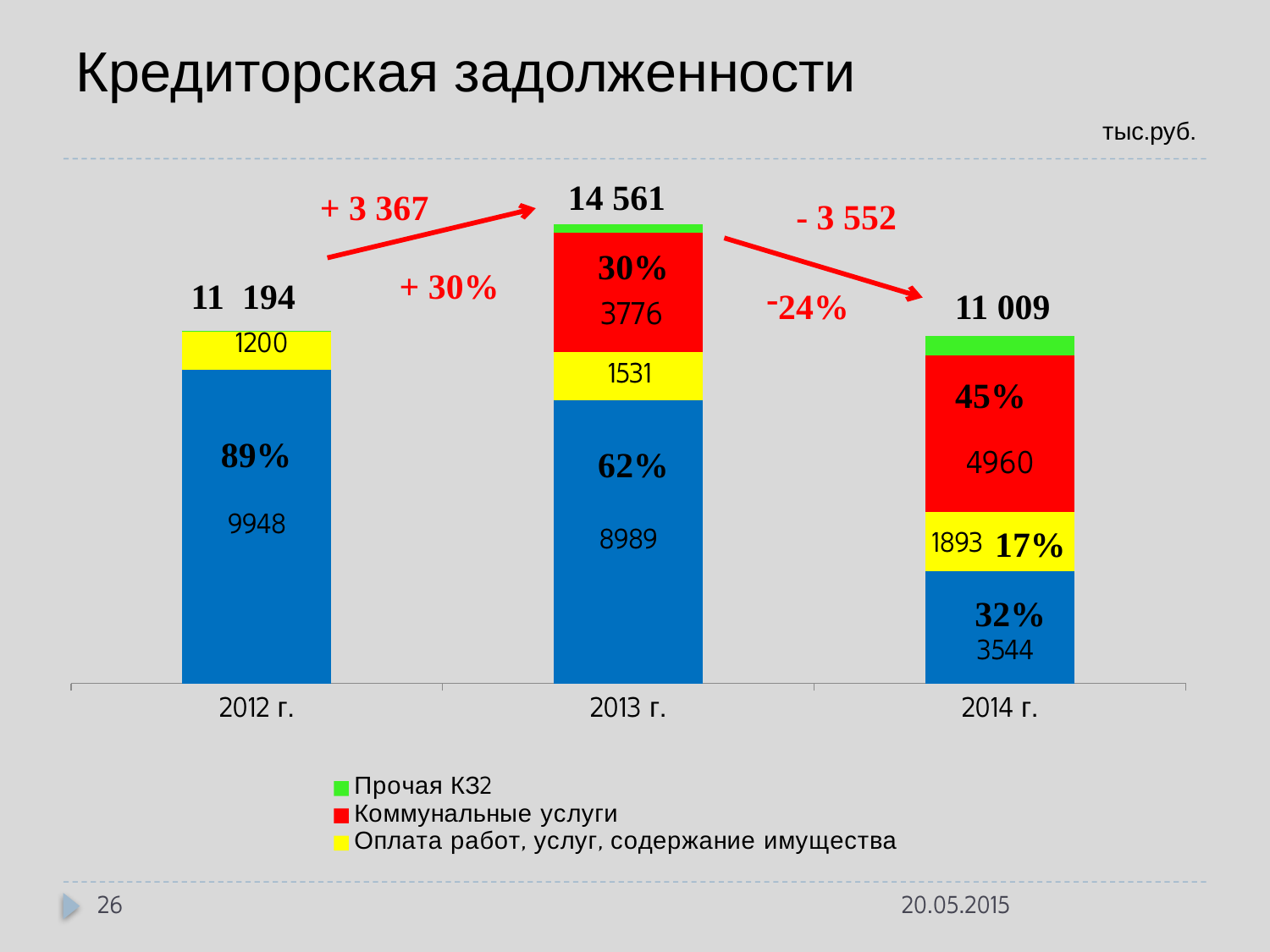

# Кредиторская задолженности
тыс.руб.

### Chart

| Category | КЗ по налогам, штрафам и пеням за неуплату ЕСН | Оплата работ, услуг, содержание имущества | Коммунальные услуги | Прочая КЗ2 |
|---|---|---|---|---|
| 2012 г. | 9948.0 | 1200.0 | None | 46.0 |
| 2013 г. | 8989.0 | 1531.0 | 3776.0 | 266.0 |
| 2014 г. | 3544.0 | 1893.0 | 4960.0 | 612.0 |
14 561
+ 3 367
- 3 552
30%
+ 30%
11  194
24%
11 009
45%
89%
62%
17%
32%
26
20.05.2015